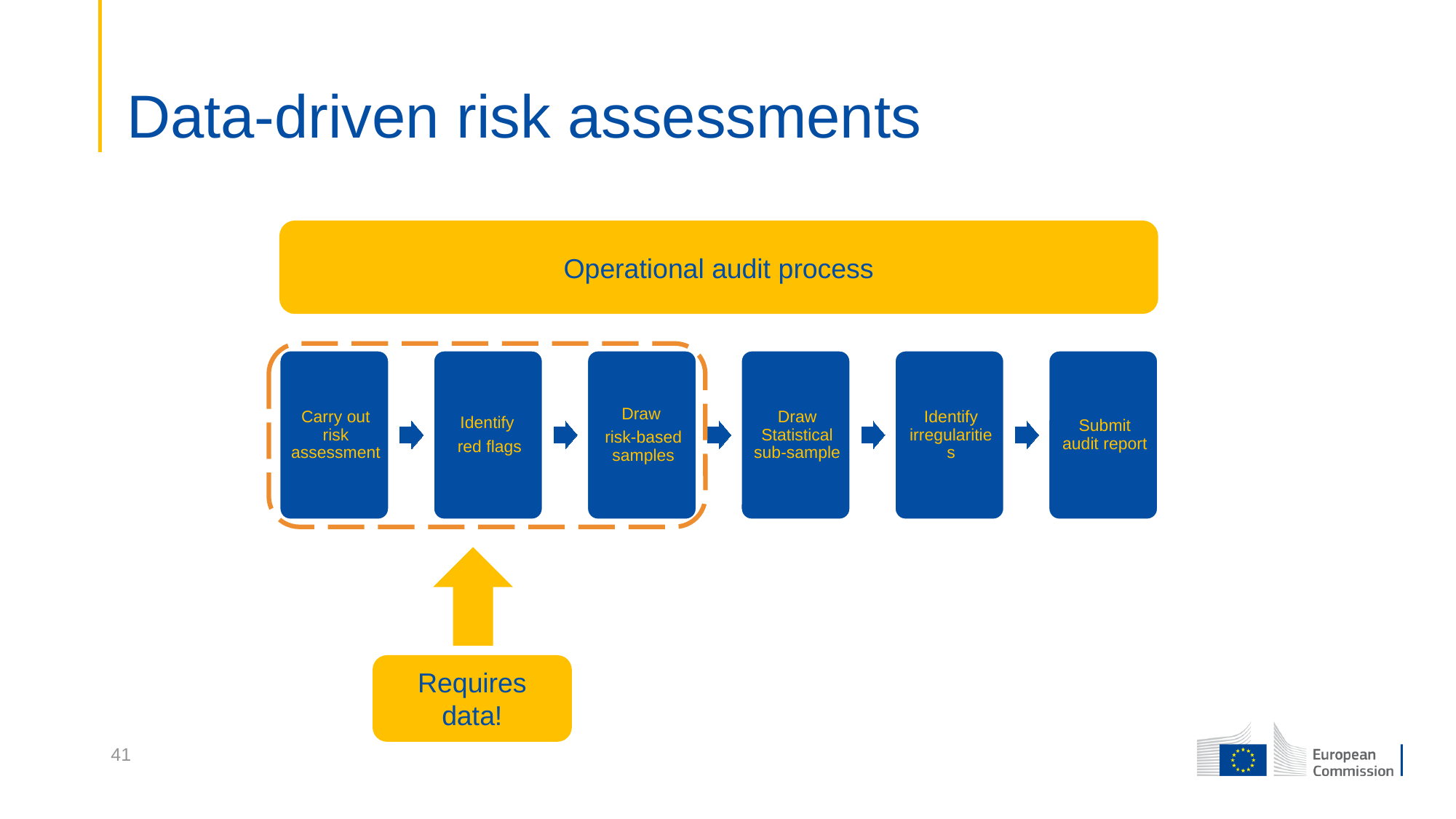

# Data-driven risk assessments
Operational audit process
Carry out risk assessment

Identify
red flags

Draw
risk-based samples

Draw Statistical sub-sample

Identify irregularities

Submit audit report

Requires data!
41